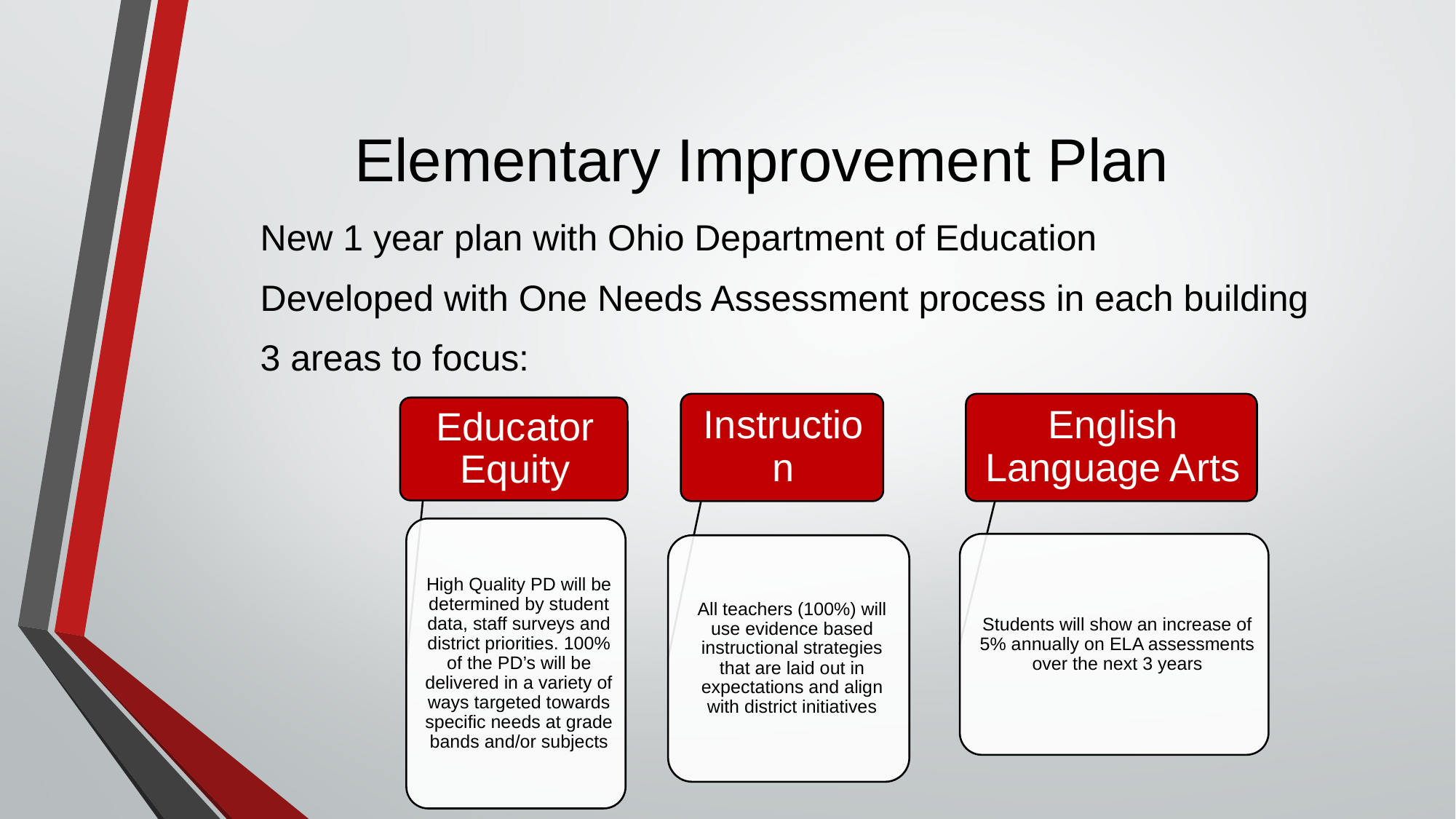

# Elementary Improvement Plan
New 1 year plan with Ohio Department of Education
Developed with One Needs Assessment process in each building
3 areas to focus:

Educator Equity
High Quality PD will be determined by student data, staff surveys and district priorities. 100% of the PD’s will be delivered in a variety of ways targeted towards specific needs at grade bands and/or subjects
Instruction
All teachers (100%) will use evidence based instructional strategies that are laid out in expectations and align with district initiatives
English Language Arts
Students will show an increase of 5% annually on ELA assessments over the next 3 years